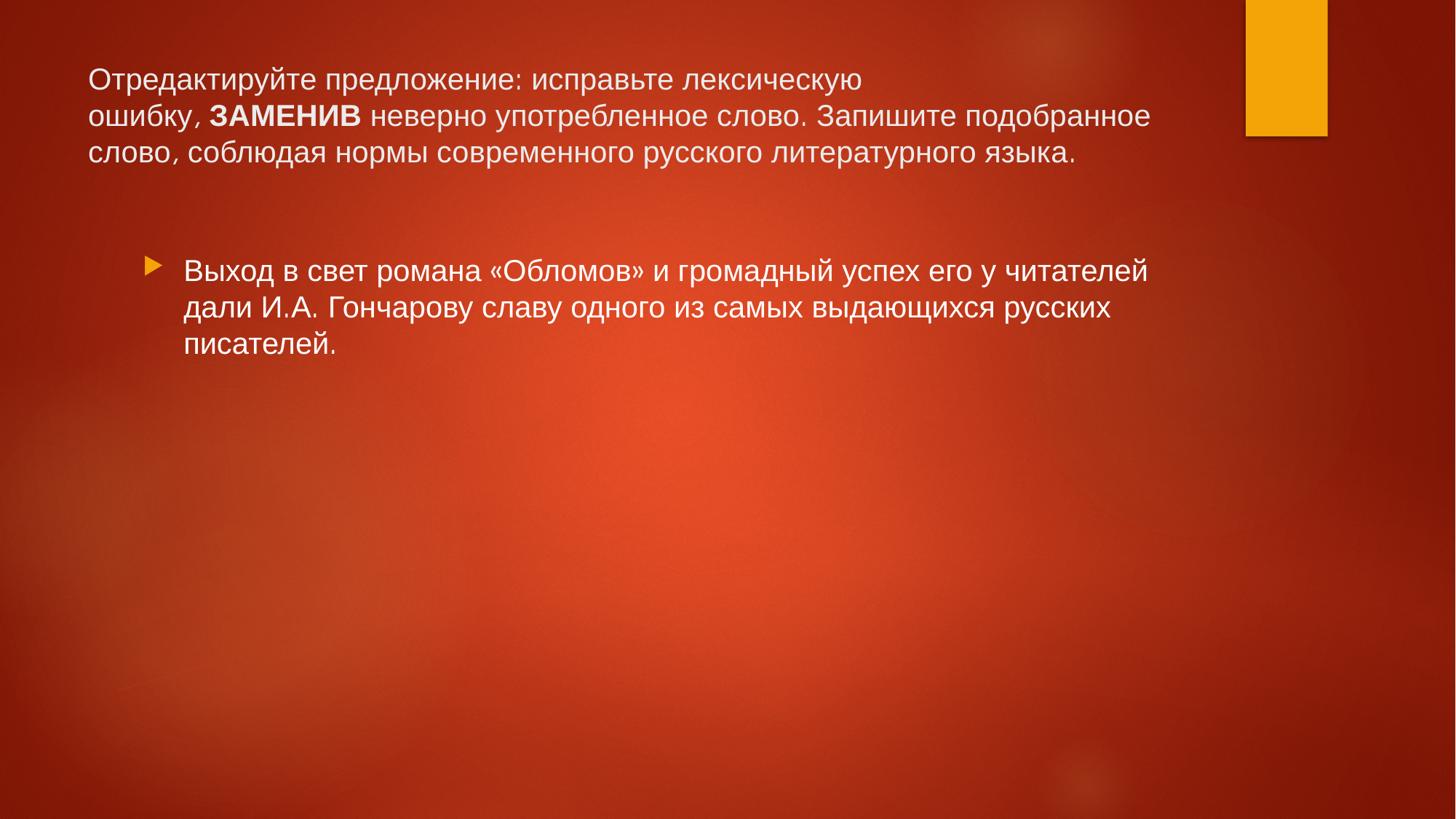

# Отредактируйте предложение: исправьте лексическую ошибку, ЗАМЕНИВ неверно употребленное слово. Запишите подобранное слово, соблюдая нормы современного русского литературного языка.
Выход в свет романа «Обломов» и громадный успех его у читателей дали И.А. Гончарову славу одного из самых выдающихся русских писателей.